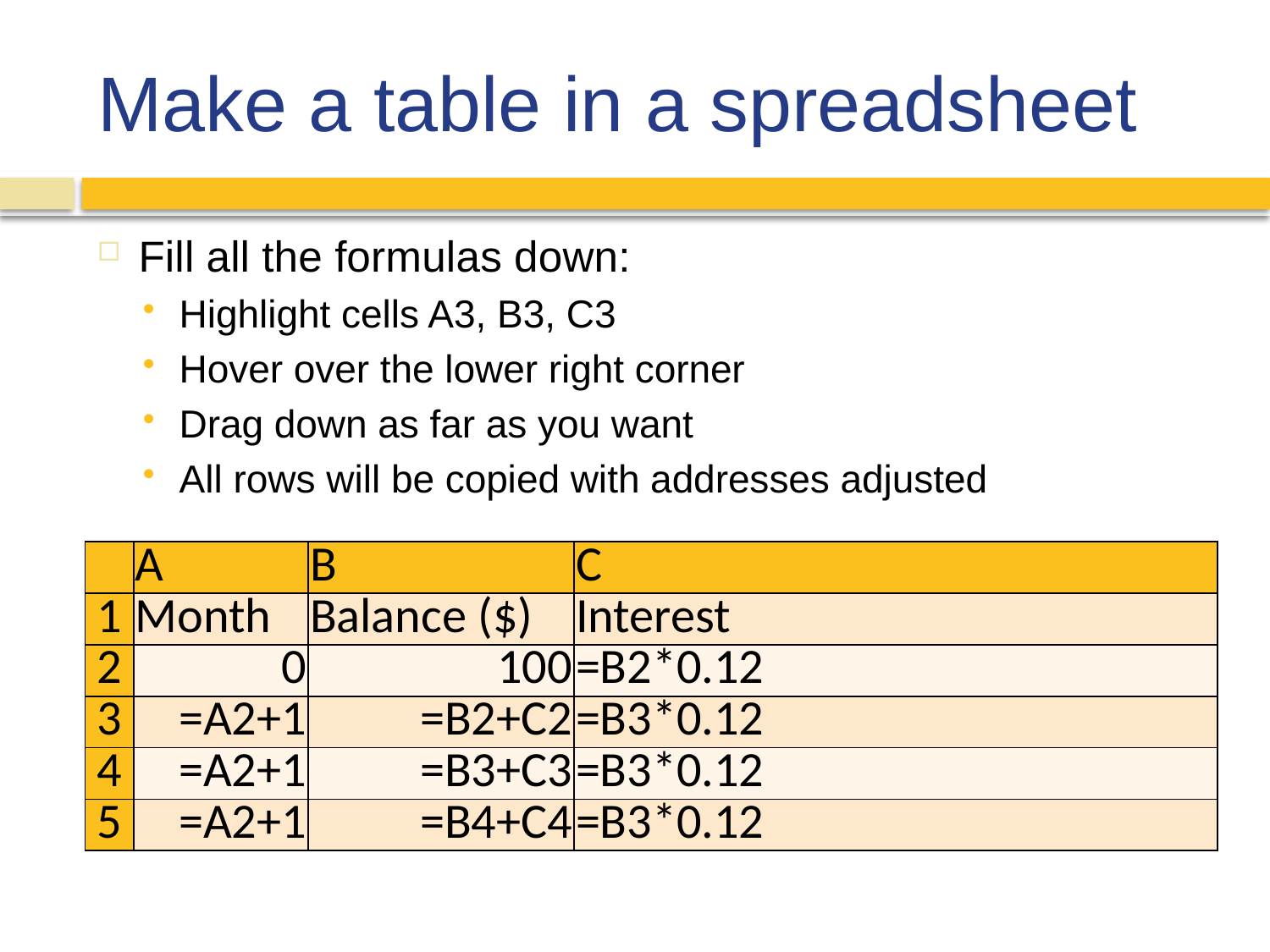

# Make a table in a spreadsheet
Fill all the formulas down:
Highlight cells A3, B3, C3
Hover over the lower right corner
Drag down as far as you want
All rows will be copied with addresses adjusted
|  | A | B | C |
| --- | --- | --- | --- |
| 1 | Month | Balance ($) | Interest |
| 2 | 0 | 100 | =B2\*0.12 |
| 3 | =A2+1 | =B2+C2 | =B3\*0.12 |
| 4 | =A2+1 | =B3+C3 | =B3\*0.12 |
| 5 | =A2+1 | =B4+C4 | =B3\*0.12 |